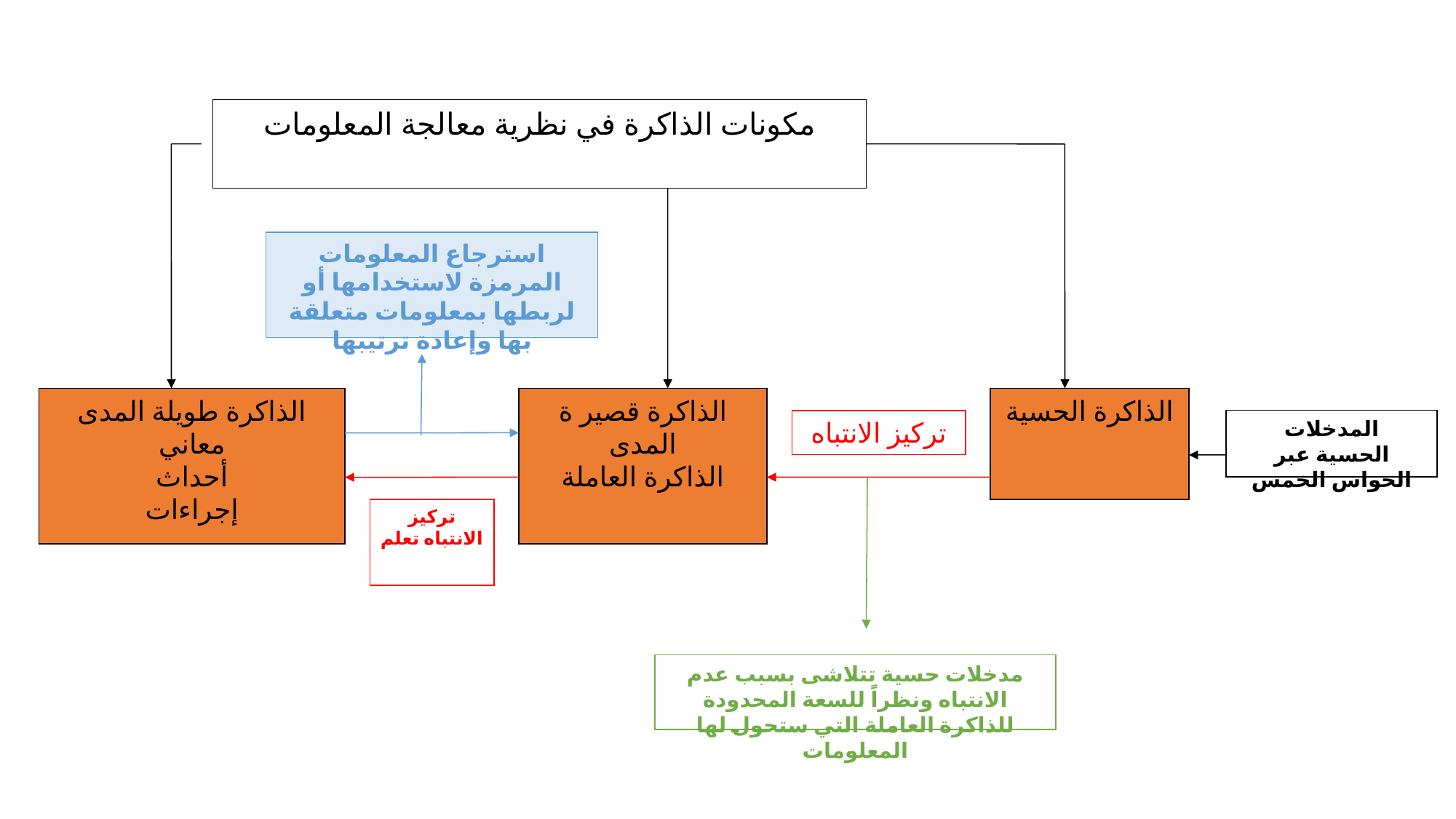

مكونات الذاكرة في نظرية معالجة المعلومات

استرجاع المعلومات المرمزة لاستخدامها أو لربطها بمعلومات متعلقة بها وإعادة ترتيبها
الذاكرة طويلة المدى
معاني
أحداث
إجراءات
الذاكرة قصير ة المدى
الذاكرة العاملة
الذاكرة الحسية
المدخلات
الحسية عبر الحواس الخمس
تركيز الانتباه

تركيز الانتباه تعلم

مدخلات حسية تتلاشى بسبب عدم الانتباه ونظراً للسعة المحدودة للذاكرة العاملة التي ستحول لها المعلومات